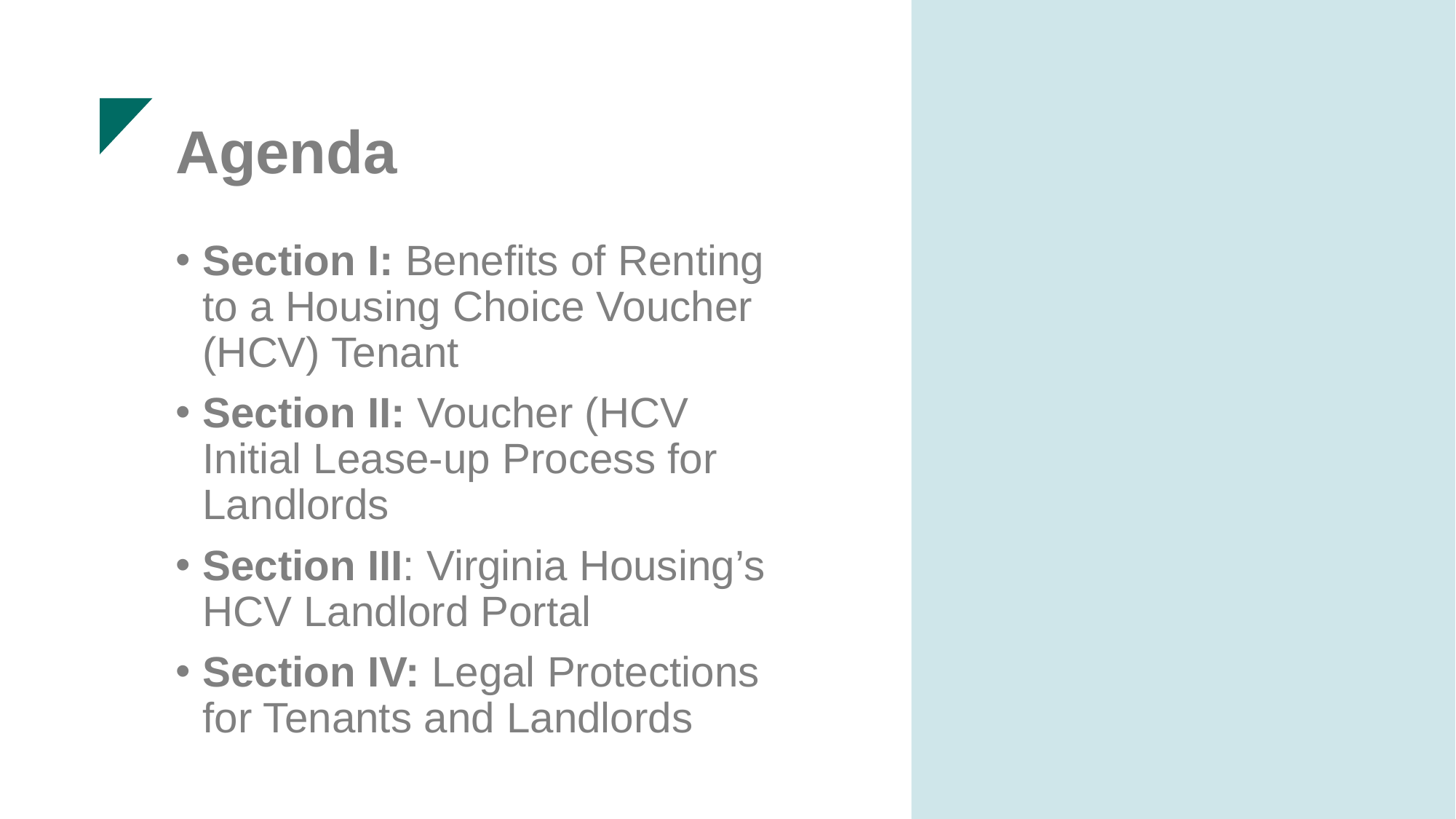

# Agenda
Section I: Benefits of Renting to a Housing Choice Voucher (HCV) Tenant
Section II: Voucher (HCV Initial Lease-up Process for Landlords
Section III: Virginia Housing’s HCV Landlord Portal
Section IV: Legal Protections
for Tenants and Landlords